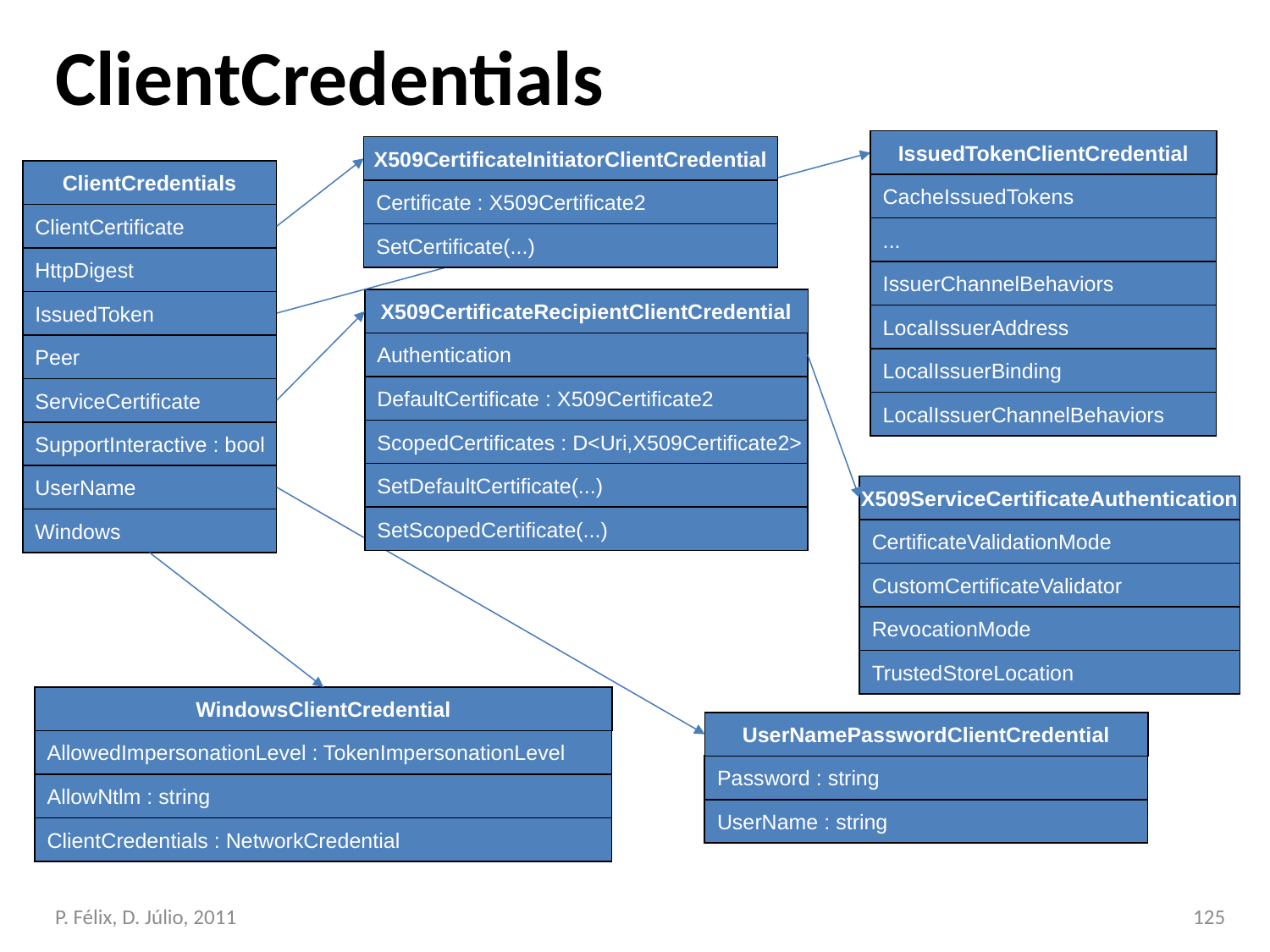

# ClientCredentials
IssuedTokenClientCredential
X509CertificateInitiatorClientCredential
ClientCredentials
CacheIssuedTokens
Certificate : X509Certificate2
ClientCertificate
...
SetCertificate(...)
HttpDigest
IssuerChannelBehaviors
X509CertificateRecipientClientCredential
IssuedToken
LocalIssuerAddress
Authentication
Peer
LocalIssuerBinding
DefaultCertificate : X509Certificate2
ServiceCertificate
LocalIssuerChannelBehaviors
ScopedCertificates : D<Uri,X509Certificate2>
SupportInteractive : bool
SetDefaultCertificate(...)
UserName
X509ServiceCertificateAuthentication
SetScopedCertificate(...)
Windows
CertificateValidationMode
CustomCertificateValidator
RevocationMode
TrustedStoreLocation
WindowsClientCredential
UserNamePasswordClientCredential
AllowedImpersonationLevel : TokenImpersonationLevel
Password : string
AllowNtlm : string
UserName : string
ClientCredentials : NetworkCredential
125
P. Félix, D. Júlio, 2011